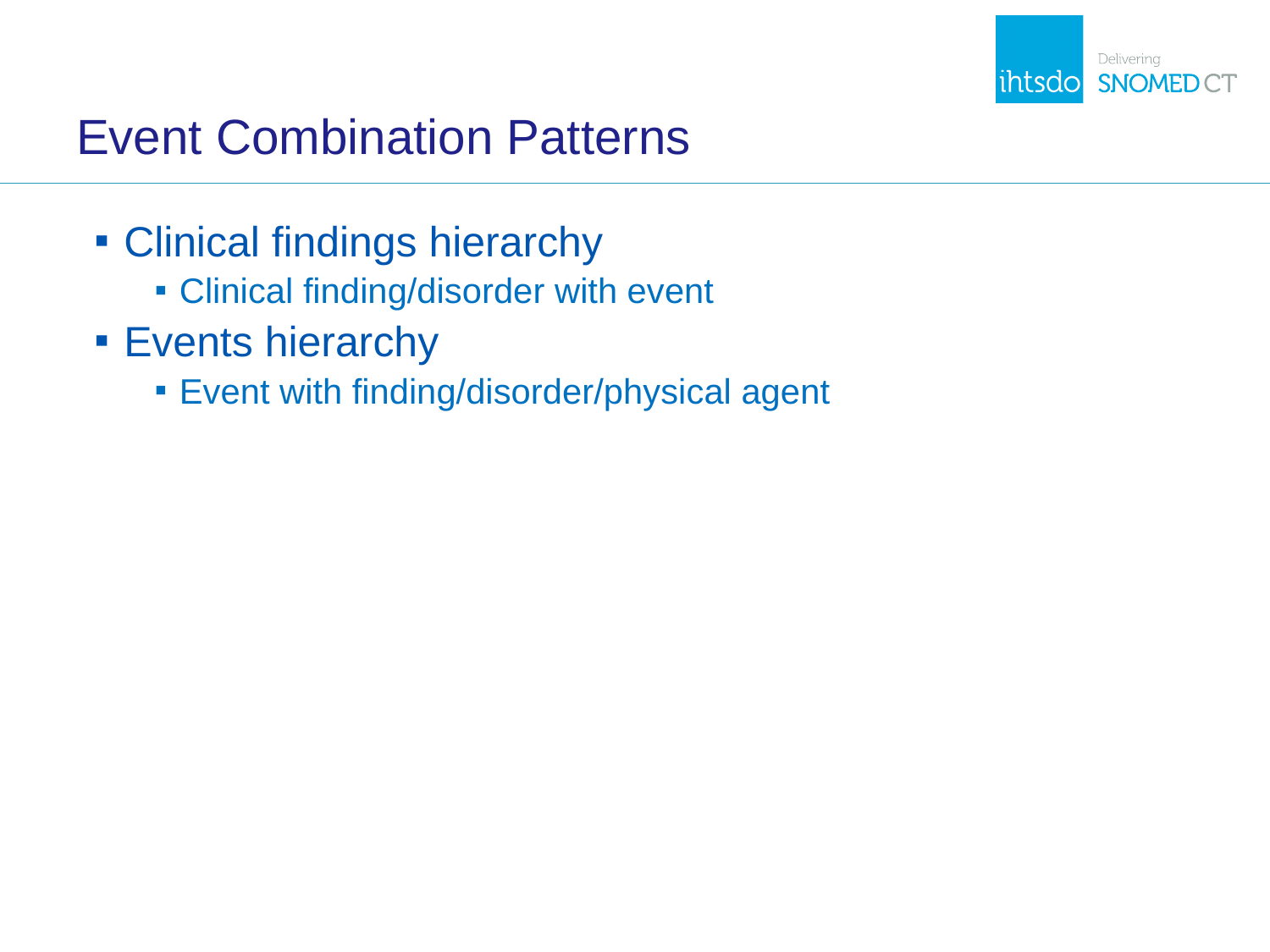

# Event Combination Patterns
Clinical findings hierarchy
Clinical finding/disorder with event
Events hierarchy
Event with finding/disorder/physical agent